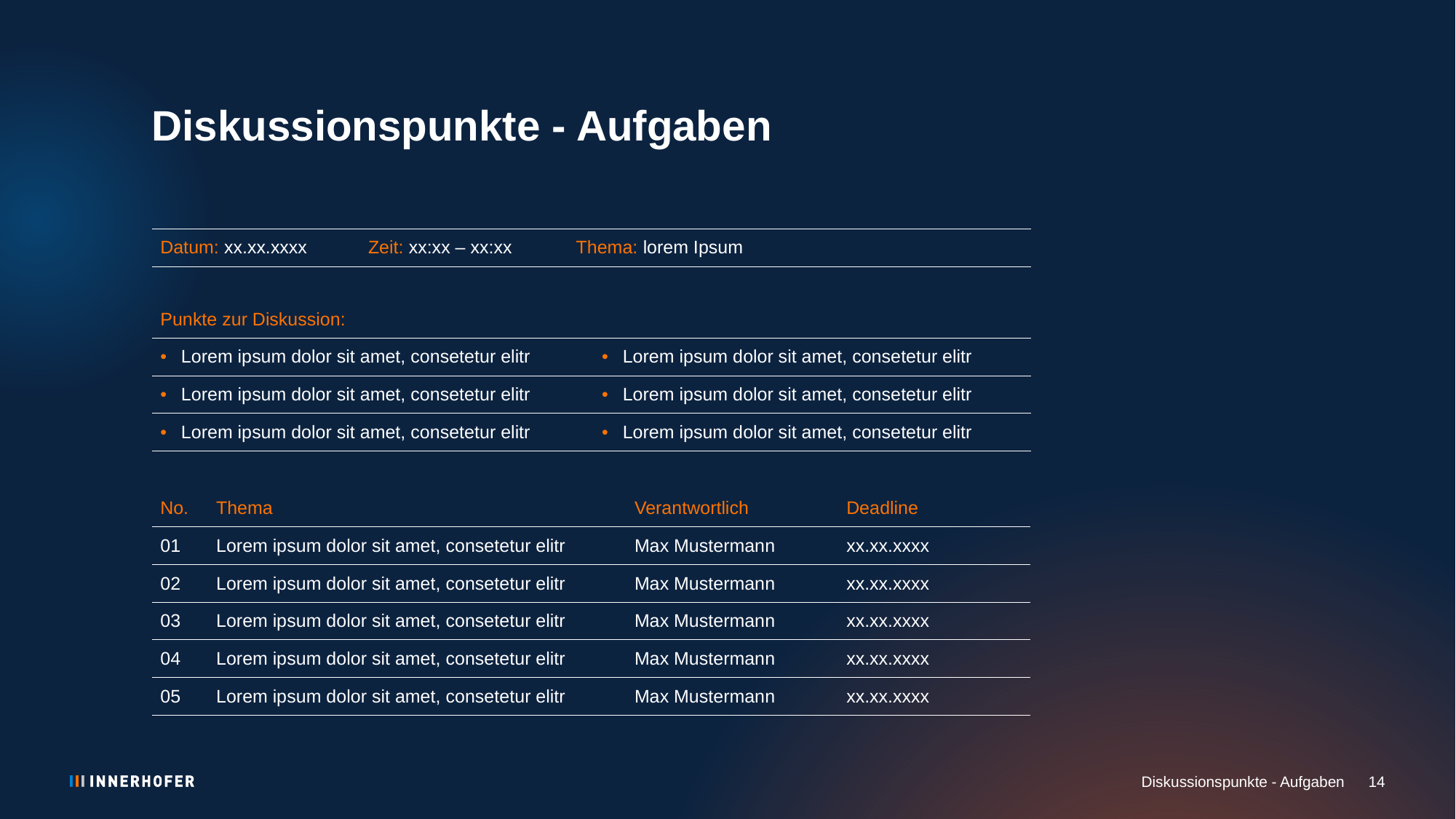

# Diskussionspunkte - Aufgaben
| Datum: xx.xx.xxxx | Zeit: xx:xx – xx:xx | Thema: lorem Ipsum |
| --- | --- | --- |
| Punkte zur Diskussion: |  |
| --- | --- |
| Lorem ipsum dolor sit amet, consetetur elitr | Lorem ipsum dolor sit amet, consetetur elitr |
| Lorem ipsum dolor sit amet, consetetur elitr | Lorem ipsum dolor sit amet, consetetur elitr |
| Lorem ipsum dolor sit amet, consetetur elitr | Lorem ipsum dolor sit amet, consetetur elitr |
| No. | Thema | Verantwortlich | Deadline |
| --- | --- | --- | --- |
| 01 | Lorem ipsum dolor sit amet, consetetur elitr | Max Mustermann | xx.xx.xxxx |
| 02 | Lorem ipsum dolor sit amet, consetetur elitr | Max Mustermann | xx.xx.xxxx |
| 03 | Lorem ipsum dolor sit amet, consetetur elitr | Max Mustermann | xx.xx.xxxx |
| 04 | Lorem ipsum dolor sit amet, consetetur elitr | Max Mustermann | xx.xx.xxxx |
| 05 | Lorem ipsum dolor sit amet, consetetur elitr | Max Mustermann | xx.xx.xxxx |
Diskussionspunkte - Aufgaben
14